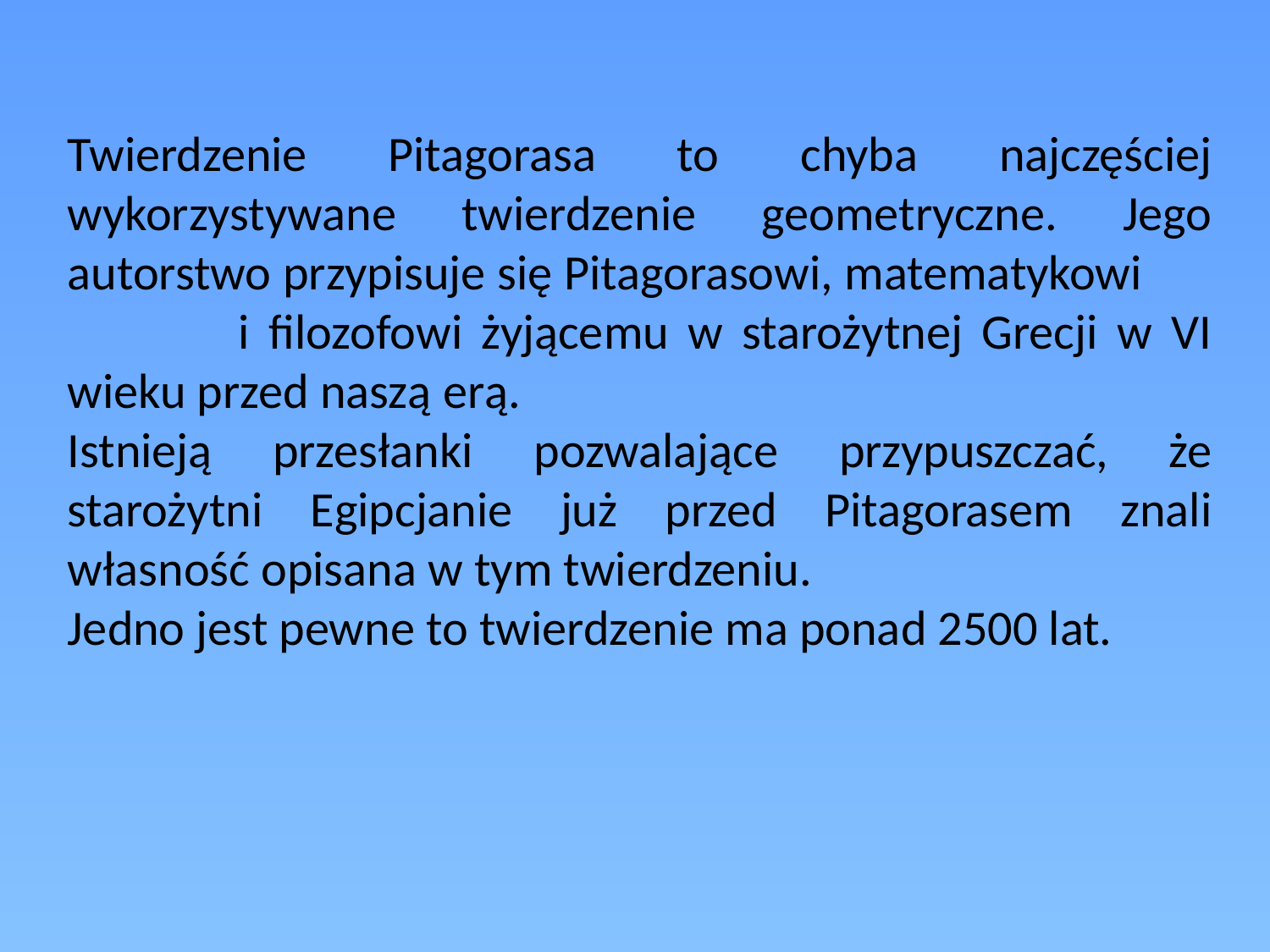

Twierdzenie Pitagorasa to chyba najczęściej wykorzystywane twierdzenie geometryczne. Jego autorstwo przypisuje się Pitagorasowi, matematykowi                i filozofowi żyjącemu w starożytnej Grecji w VI wieku przed naszą erą.
Istnieją przesłanki pozwalające przypuszczać, że starożytni Egipcjanie już przed Pitagorasem znali własność opisana w tym twierdzeniu.
Jedno jest pewne to twierdzenie ma ponad 2500 lat.